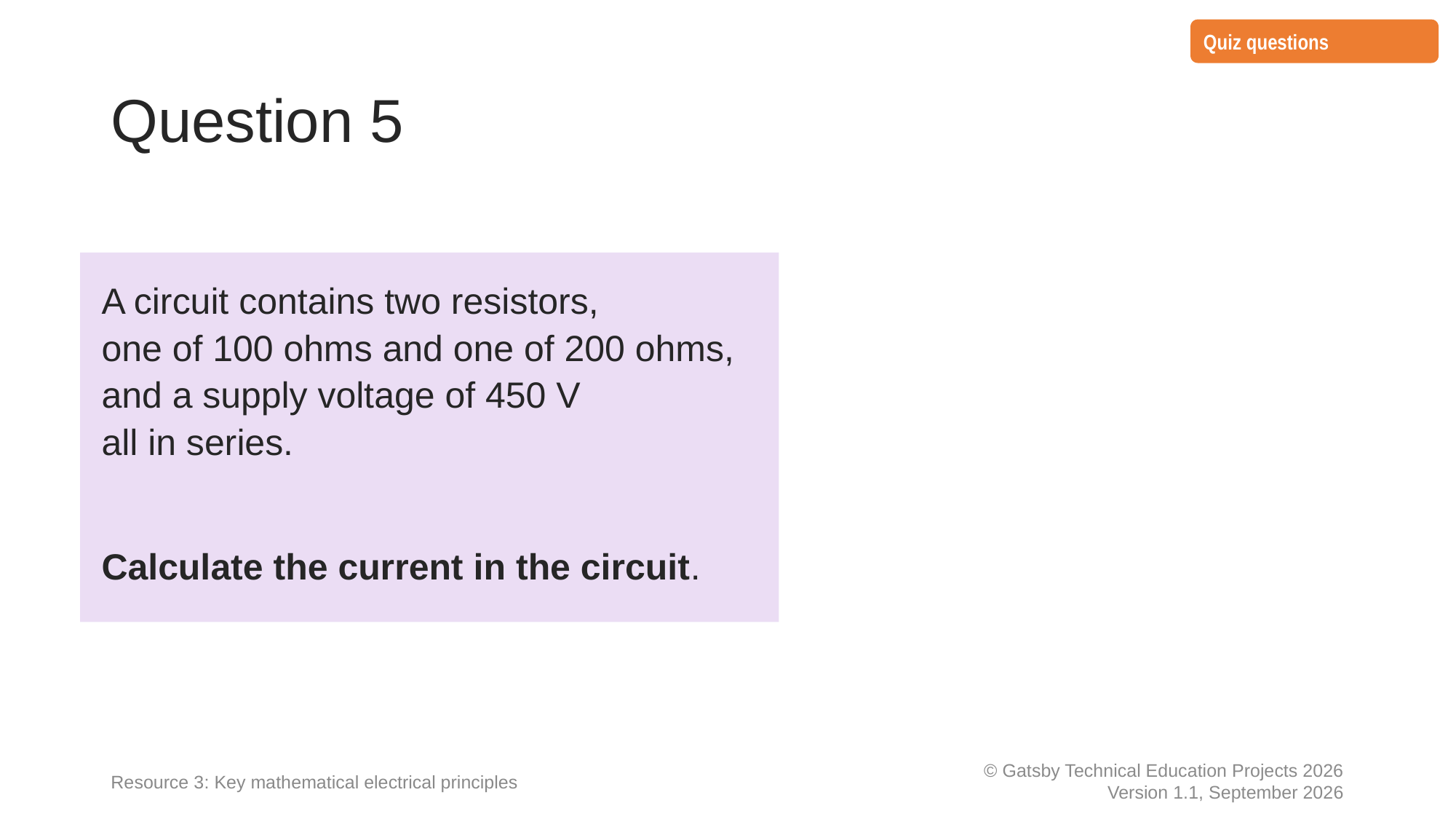

Quiz questions
# Question 5
A circuit contains two resistors,
one of 100 ohms and one of 200 ohms, and a supply voltage of 450 V
all in series.

Calculate the current in the circuit.

Resource 3: Key mathematical electrical principles